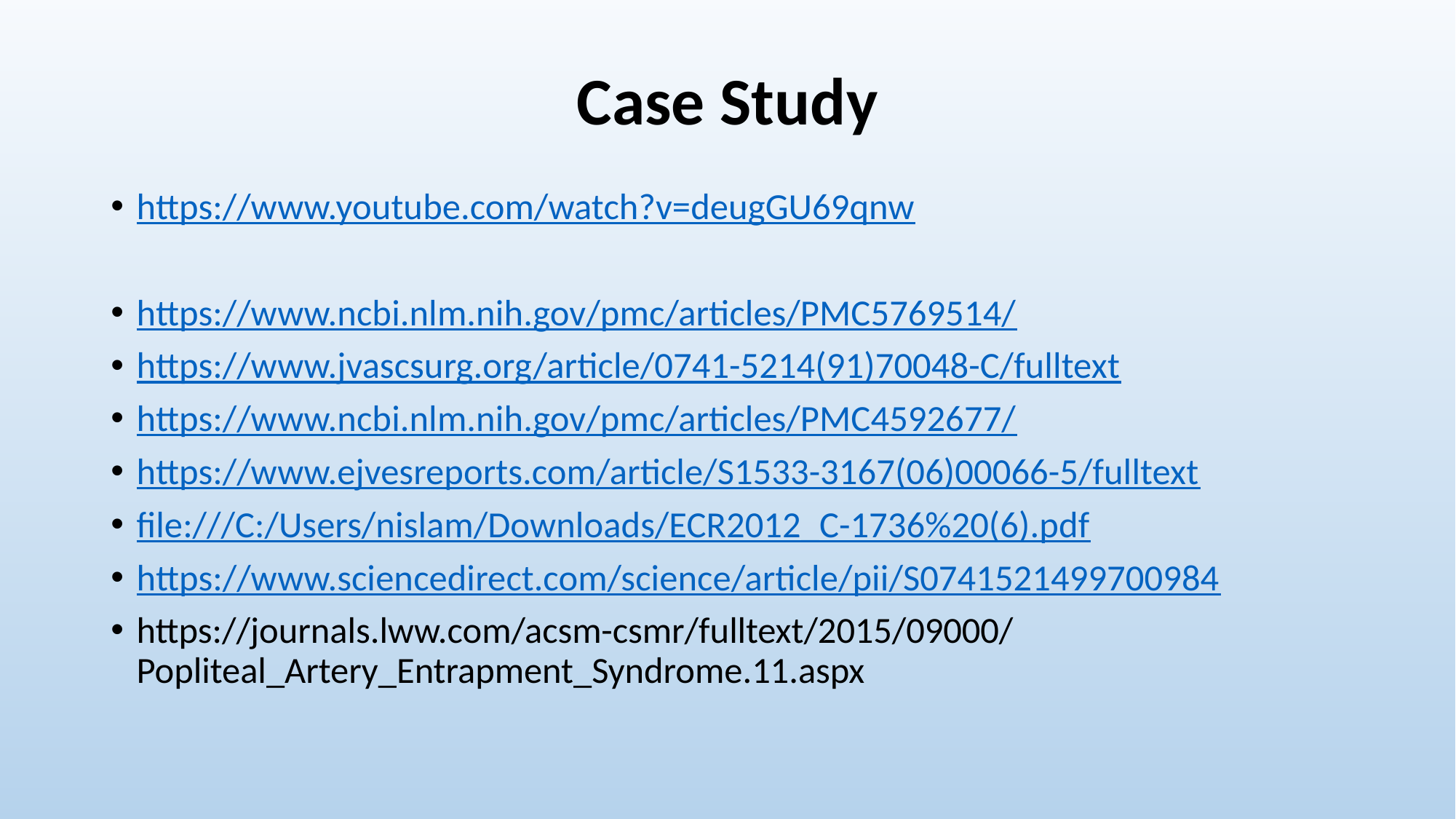

# Case Study
https://www.youtube.com/watch?v=deugGU69qnw

https://www.ncbi.nlm.nih.gov/pmc/articles/PMC5769514/
https://www.jvascsurg.org/article/0741-5214(91)70048-C/fulltext
https://www.ncbi.nlm.nih.gov/pmc/articles/PMC4592677/
https://www.ejvesreports.com/article/S1533-3167(06)00066-5/fulltext
file:///C:/Users/nislam/Downloads/ECR2012_C-1736%20(6).pdf
https://www.sciencedirect.com/science/article/pii/S0741521499700984
https://journals.lww.com/acsm-csmr/fulltext/2015/09000/Popliteal_Artery_Entrapment_Syndrome.11.aspx